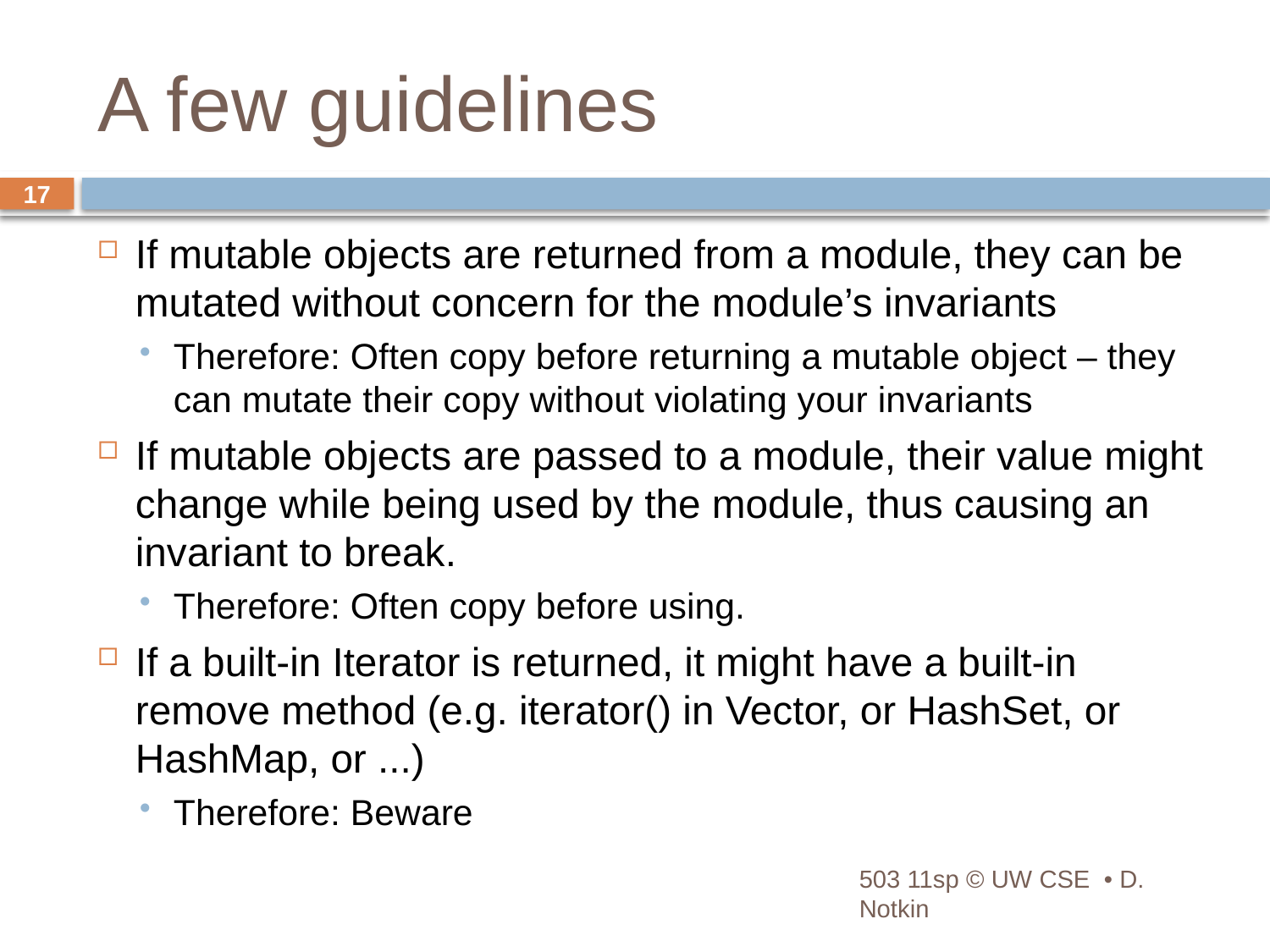

# A few guidelines
17
If mutable objects are returned from a module, they can be mutated without concern for the module’s invariants
Therefore: Often copy before returning a mutable object – they can mutate their copy without violating your invariants
If mutable objects are passed to a module, their value might change while being used by the module, thus causing an invariant to break.
Therefore: Often copy before using.
If a built-in Iterator is returned, it might have a built-in remove method (e.g. iterator() in Vector, or HashSet, or HashMap, or ...)
Therefore: Beware

503 11sp © UW CSE  • D. Notkin